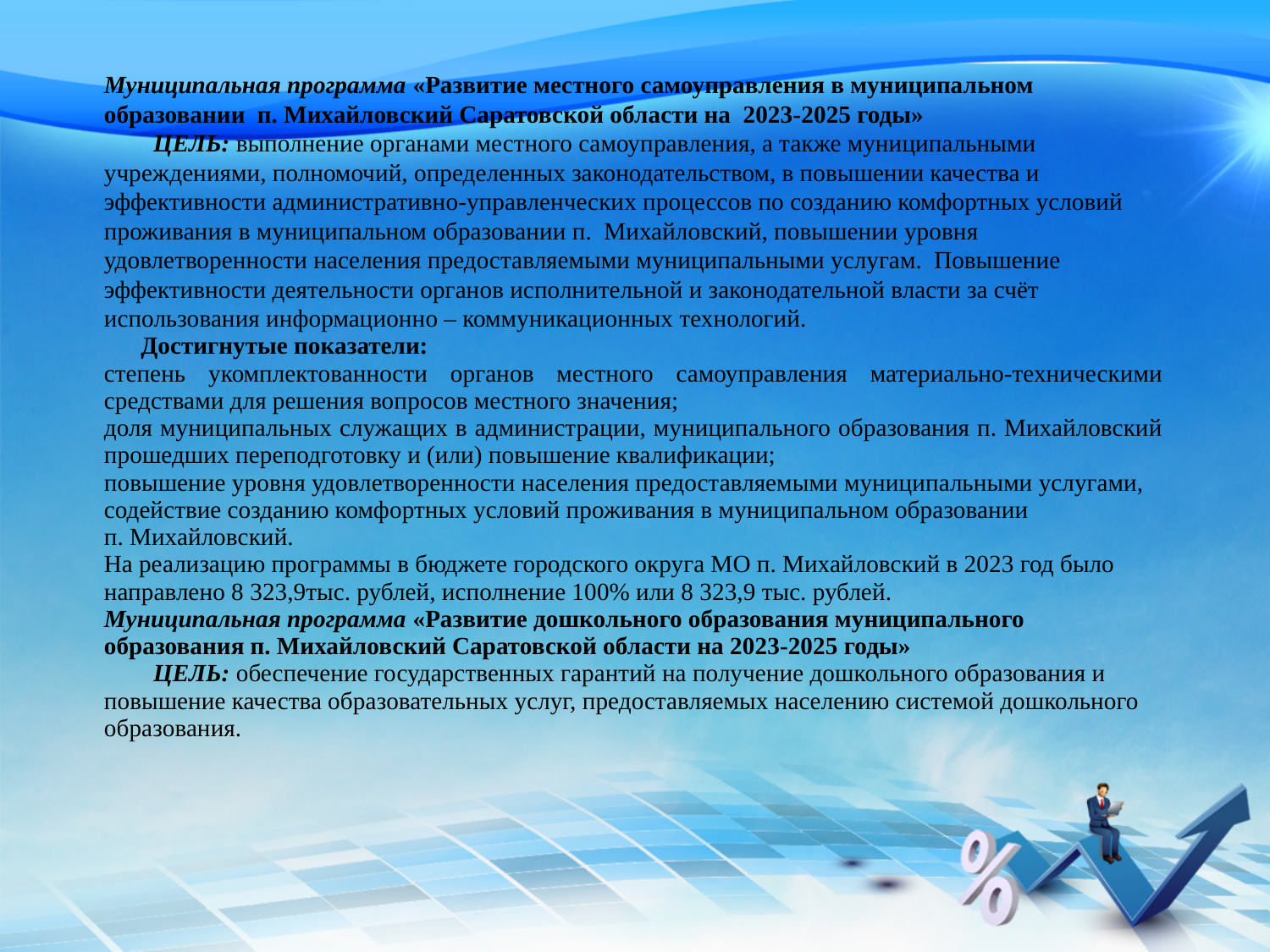

| Муниципальная программа «Развитие местного самоуправления в муниципальном образовании п. Михайловский Саратовской области на  2023-2025 годы» ЦЕЛЬ: выполнение органами местного самоуправления, а также муниципальными учреждениями, полномочий, определенных законодательством, в повышении качества и эффективности административно-управленческих процессов по созданию комфортных условий проживания в муниципальном образовании п.  Михайловский, повышении уровня удовлетворенности населения предоставляемыми муниципальными услугам.  Повышение эффективности деятельности органов исполнительной и законодательной власти за счёт использования информационно – коммуникационных технологий. Достигнутые показатели: степень укомплектованности органов местного самоуправления материально-техническими средствами для решения вопросов местного значения; доля муниципальных служащих в администрации, муниципального образования п. Михайловский прошедших переподготовку и (или) повышение квалификации; повышение уровня удовлетворенности населения предоставляемыми муниципальными услугами, содействие созданию комфортных условий проживания в муниципальном образовании п. Михайловский. На реализацию программы в бюджете городского округа МО п. Михайловский в 2023 год было направлено 8 323,9тыс. рублей, исполнение 100% или 8 323,9 тыс. рублей. Муниципальная программа «Развитие дошкольного образования муниципального образования п. Михайловский Саратовской области на 2023-2025 годы» ЦЕЛЬ: обеспечение государственных гарантий на получение дошкольного образования и повышение качества образовательных услуг, предоставляемых населению системой дошкольного образования. |
| --- |